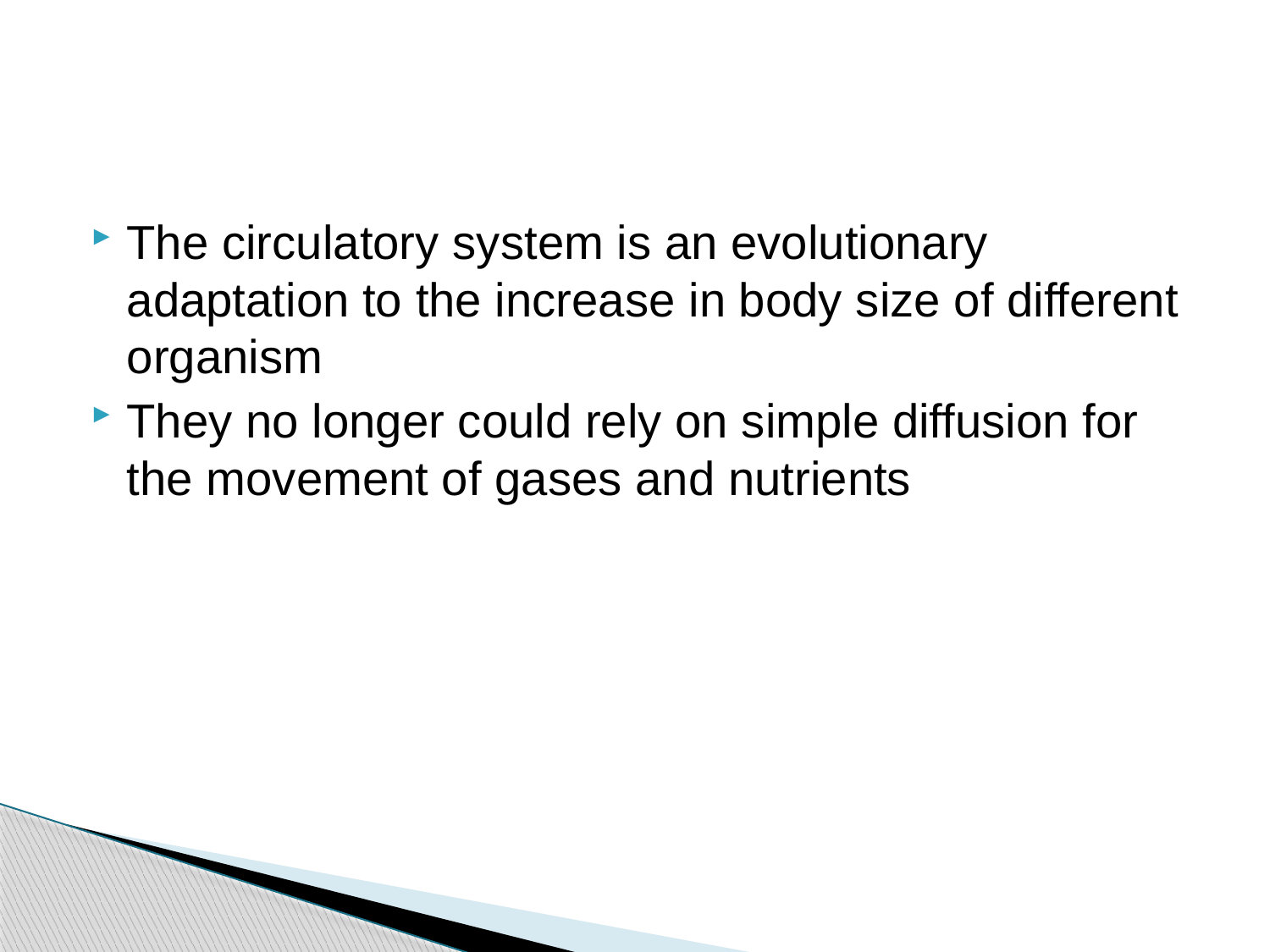

#
The circulatory system is an evolutionary adaptation to the increase in body size of different organism
They no longer could rely on simple diffusion for the movement of gases and nutrients